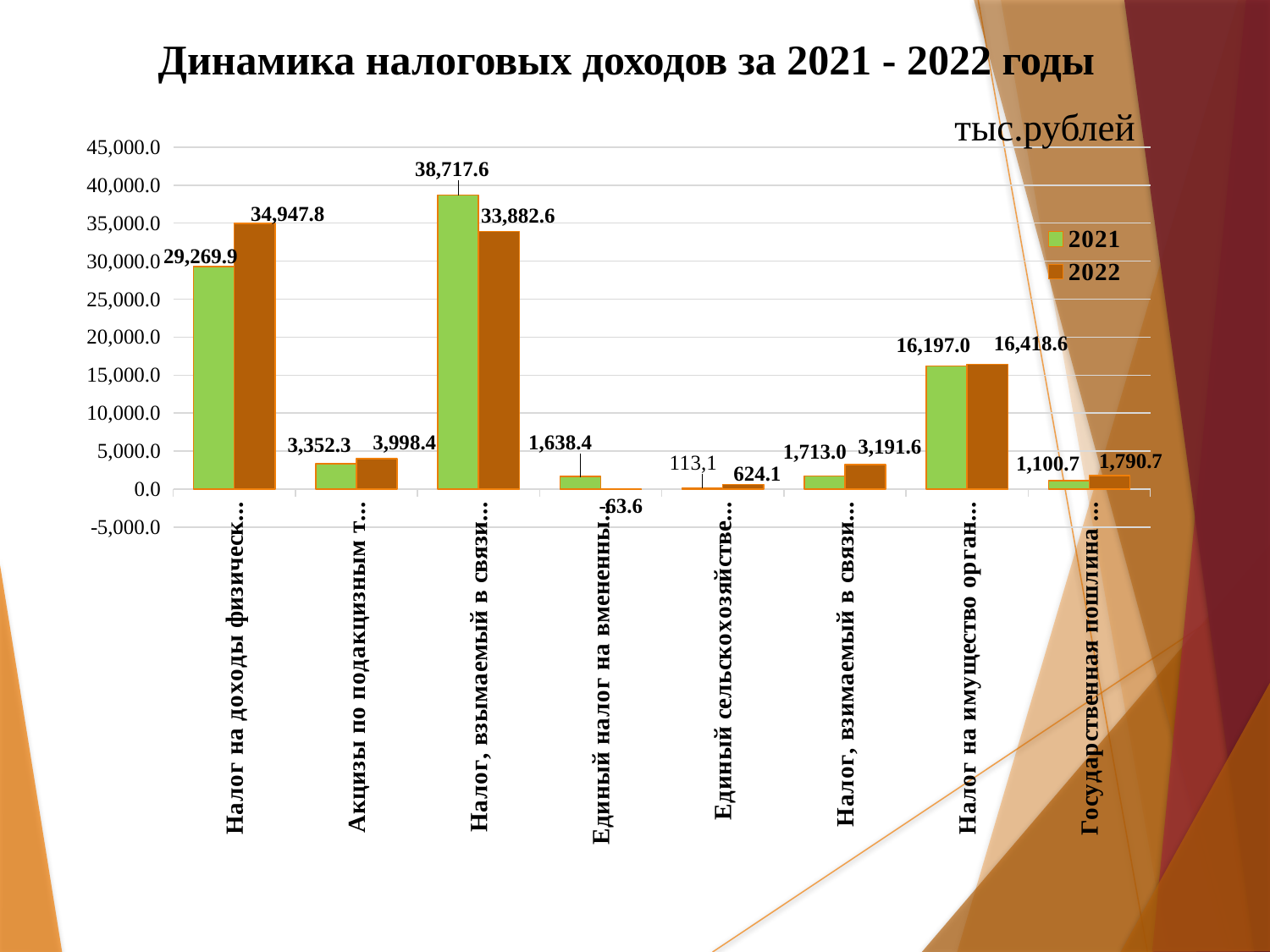

# Динамика налоговых доходов за 2021 - 2022 годы
тыс.рублей

### Chart

| Category | 2021 | 2022 |
|---|---|---|
| Налог на доходы физических лиц | 29269.9 | 34947.8 |
| Акцизы по подакцизным товарам (продуктам), производимым на территории РФ | 3352.3 | 3998.4 |
| Налог, взымаемый в связи с применением упрощенной системы налогообложения | 38717.6 | 33882.6 |
| Единый налог на вмененный доход для отдельных видов деятельности | 1638.4 | -63.6 |
| Единый сельскохозяйственный налог | 101.5 | 624.1 |
| Налог, взимаемый в связи с применением патентной системы налогообложения | 1713.0 | 3191.6 |
| Налог на имущество организаций | 16197.0 | 16418.6 |
| Государственная пошлина по делам, рассматриваемым в судах общей юрисдикции | 1100.7 | 1790.7 |